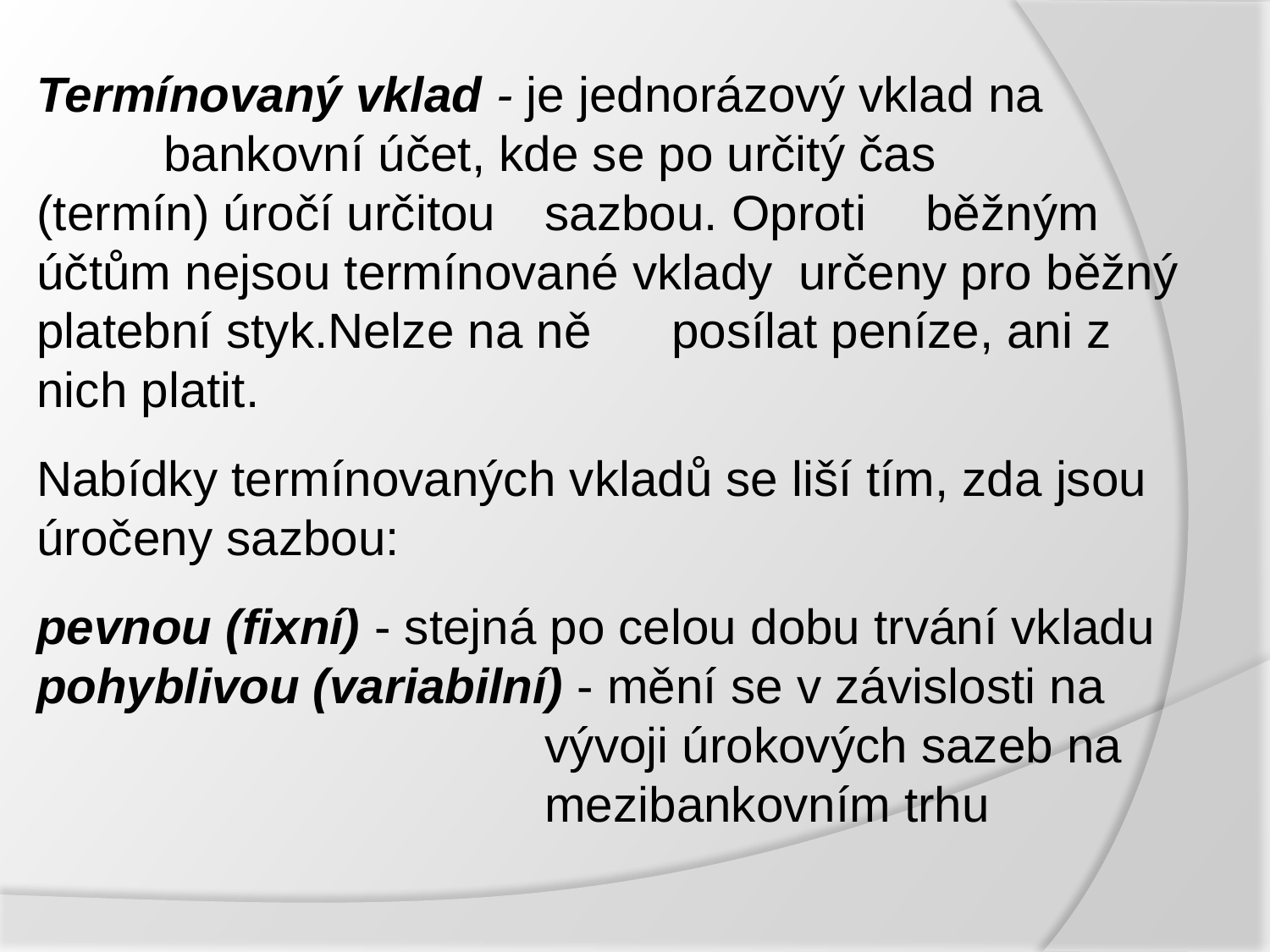

Termínovaný vklad - je jednorázový vklad na 		bankovní účet, kde se po určitý čas 	(termín) úročí určitou 	sazbou. Oproti 	běžným účtům nejsou termínované vklady 	určeny pro běžný platební styk.Nelze na ně 	posílat peníze, ani z nich platit.

Nabídky termínovaných vkladů se liší tím, zda jsou úročeny sazbou:

pevnou (fixní) - stejná po celou dobu trvání vkladu
pohyblivou (variabilní) - mění se v závislosti na 					vývoji úrokových sazeb na 					mezibankovním trhu